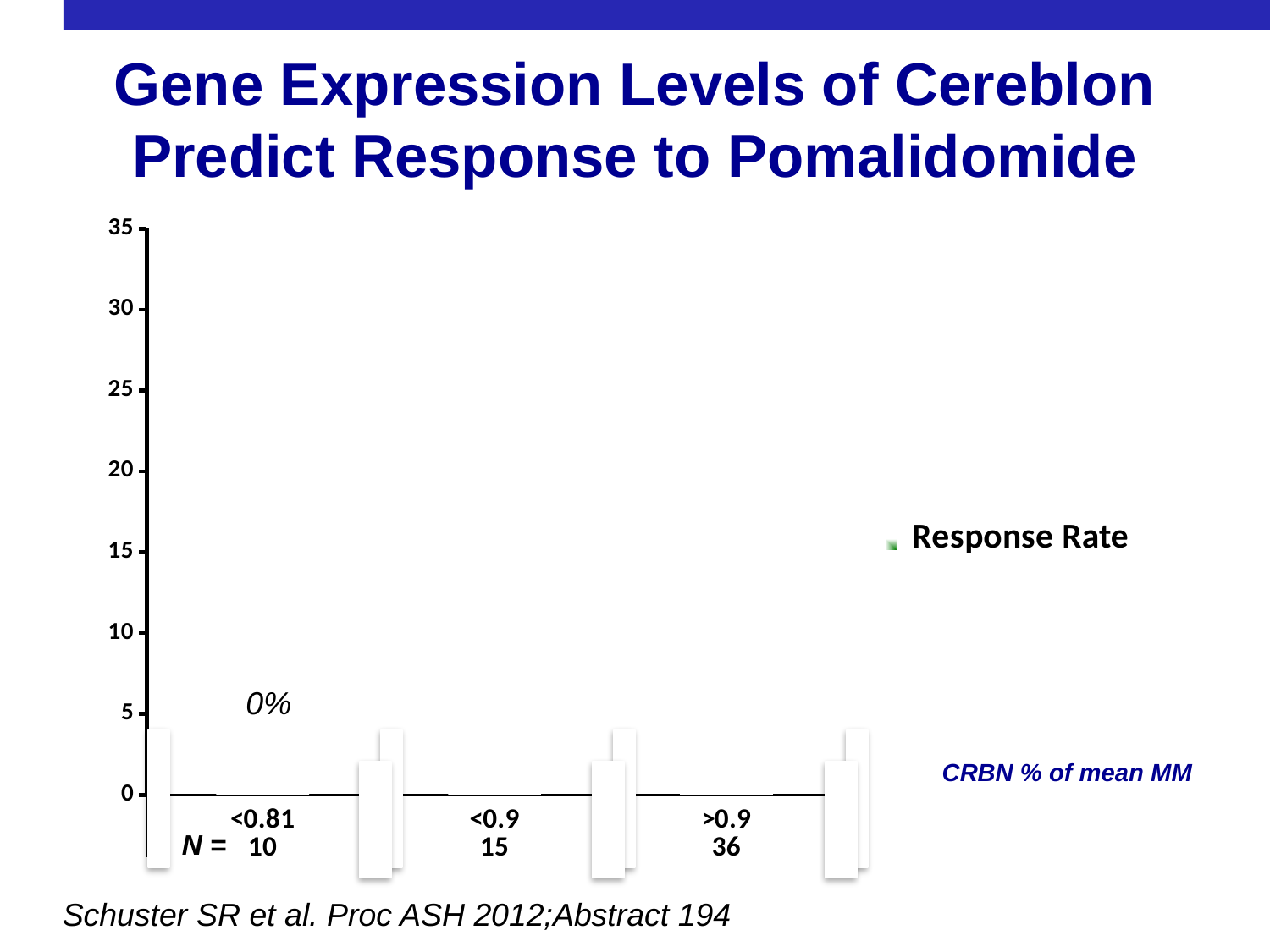

# Gene Expression Levels of Cereblon Predict Response to Pomalidomide

### Chart

| Category |  Response Rate |
|---|---|
| <0.81 | 0.5 |
| <0.9 | 20.0 |
| >0.9 | 31.0 |
33%
19%
0%

CRBN % of mean MM

N =
Schuster SR et al. Proc ASH 2012;Abstract 194